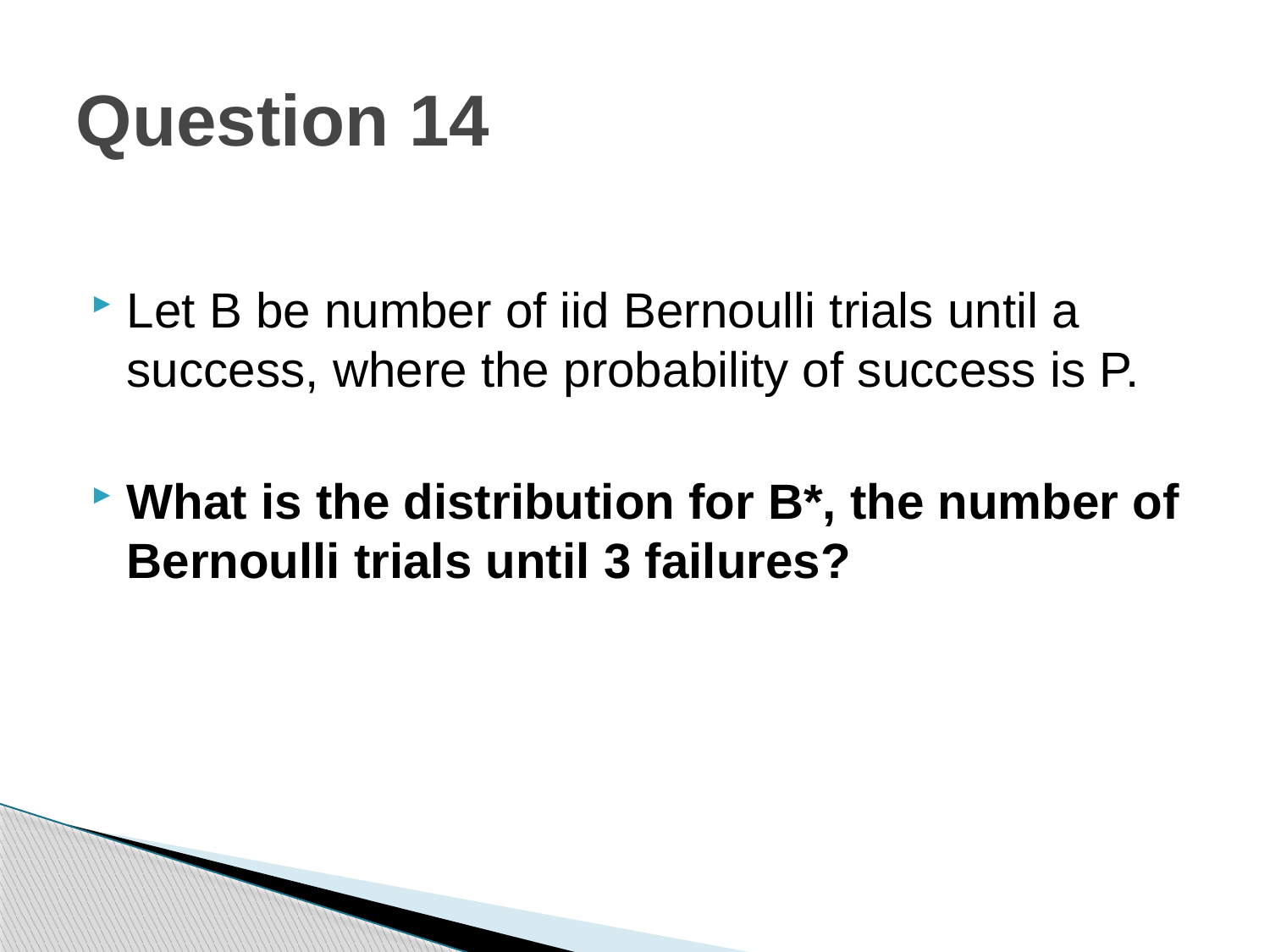

# Question 14

Let B be number of iid Bernoulli trials until a success, where the probability of success is P.

What is the distribution for B*, the number of Bernoulli trials until 3 failures?